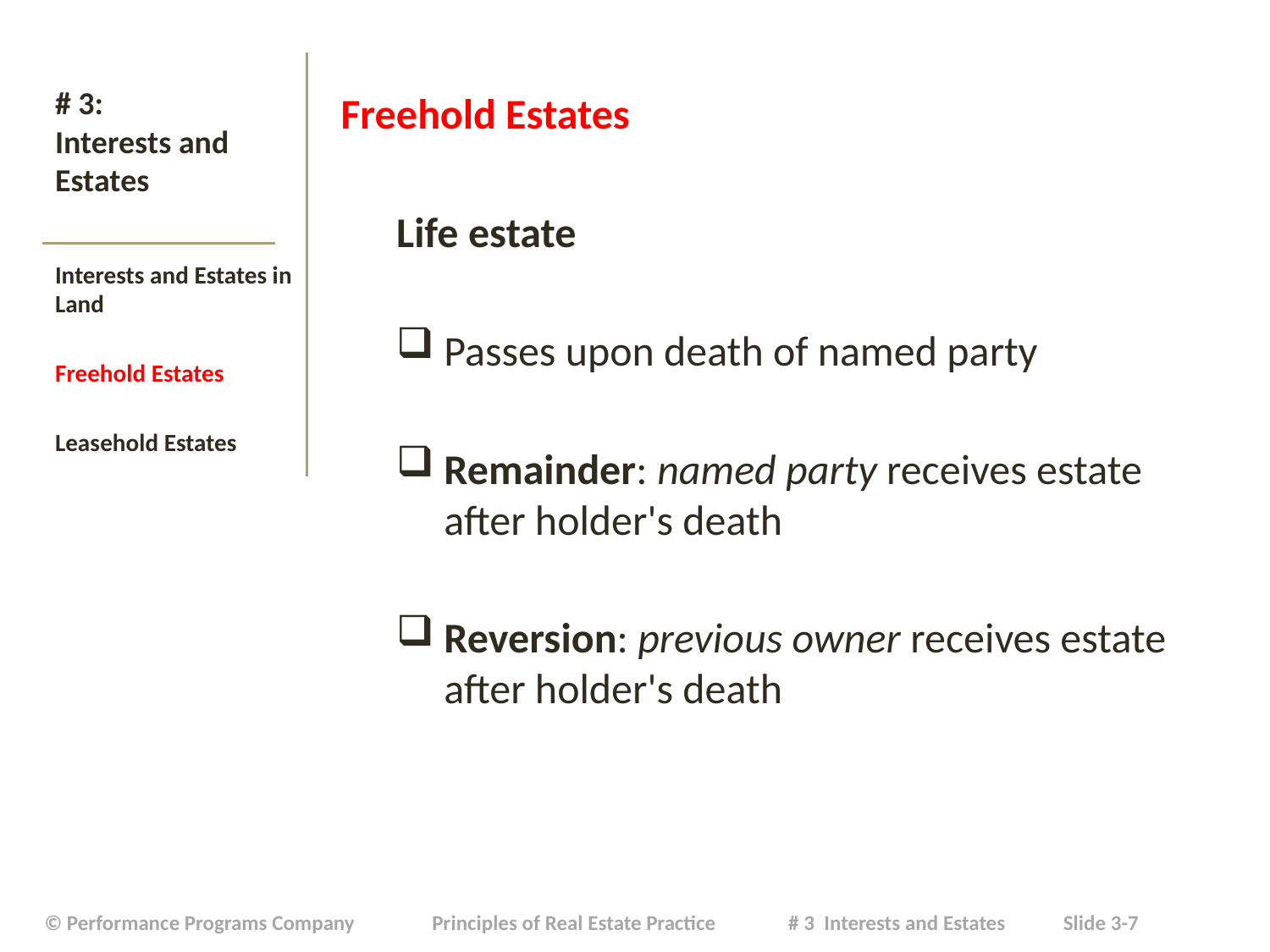

# # 3: Interests and Estates

Freehold Estates

Life estate

Passes upon death of named party

Remainder: named party receives estate after holder's death

Reversion: previous owner receives estate after holder's death

Interests and Estates in Land

Freehold Estates

Leasehold Estates

| © Performance Programs Company Principles of Real Estate Practice # 3 Interests and Estates Slide 3-7 |
| --- |